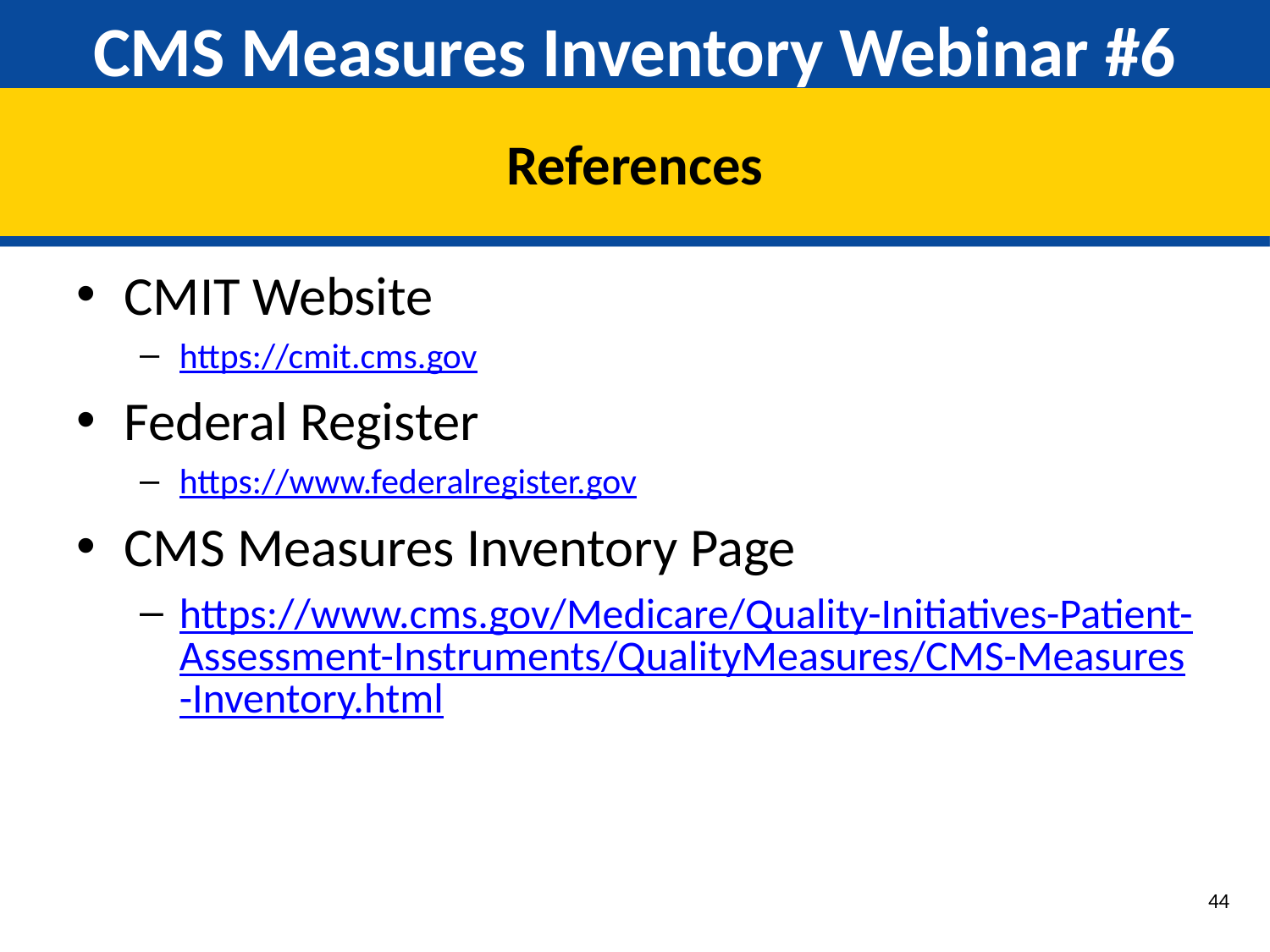

# CMS Measures Inventory Webinar #6
References

CMIT Website
https://cmit.cms.gov
Federal Register
https://www.federalregister.gov
CMS Measures Inventory Page
https://www.cms.gov/Medicare/Quality-Initiatives-Patient-Assessment-Instruments/QualityMeasures/CMS-Measures-Inventory.html